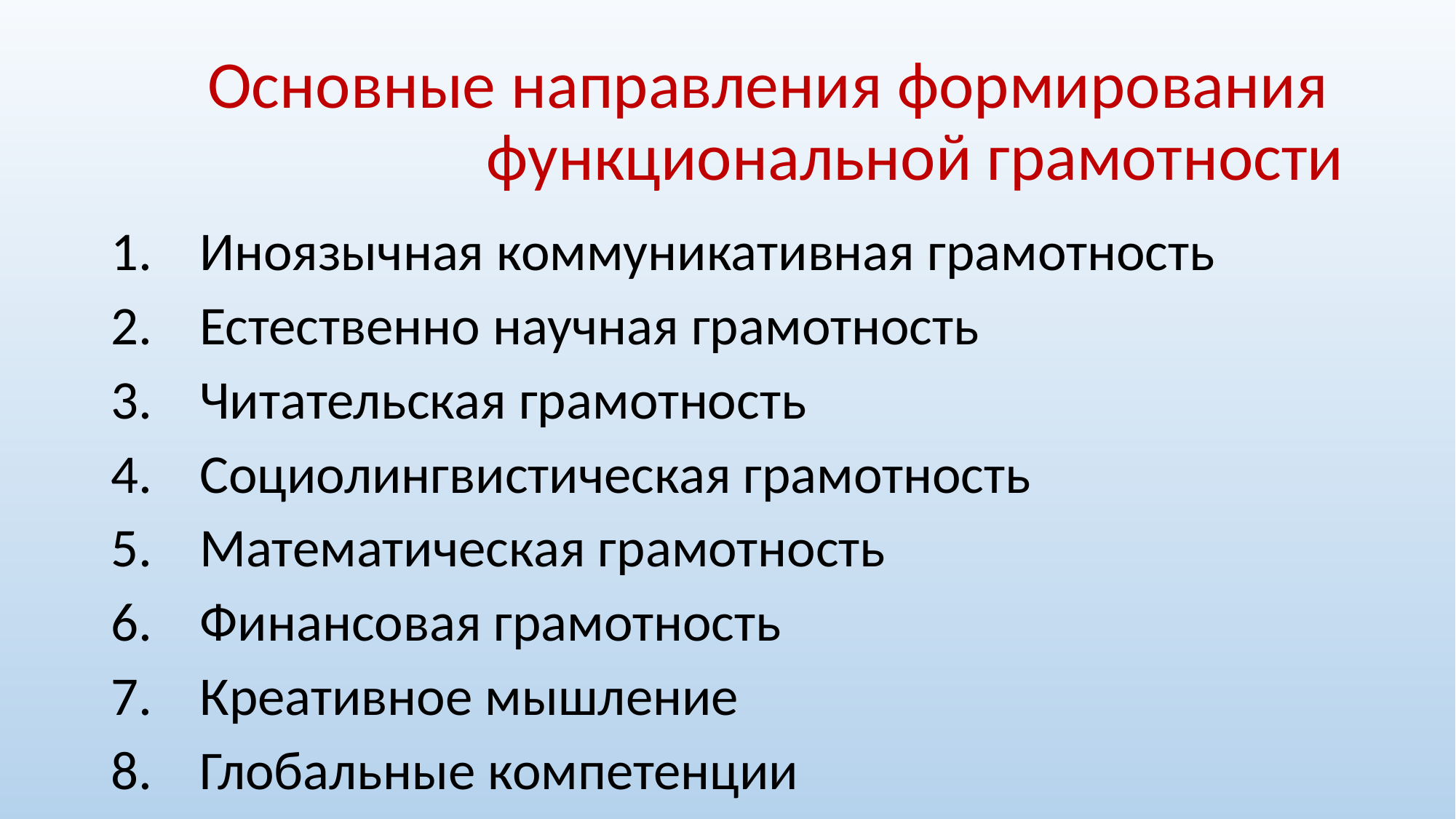

# Основные направления формирования  функциональной грамотности
Иноязычная коммуникативная грамотность
Естественно научная грамотность
Читательская грамотность
Социолингвистическая грамотность
Математическая грамотность
Финансовая грамотность
Креативное мышление
Глобальные компетенции